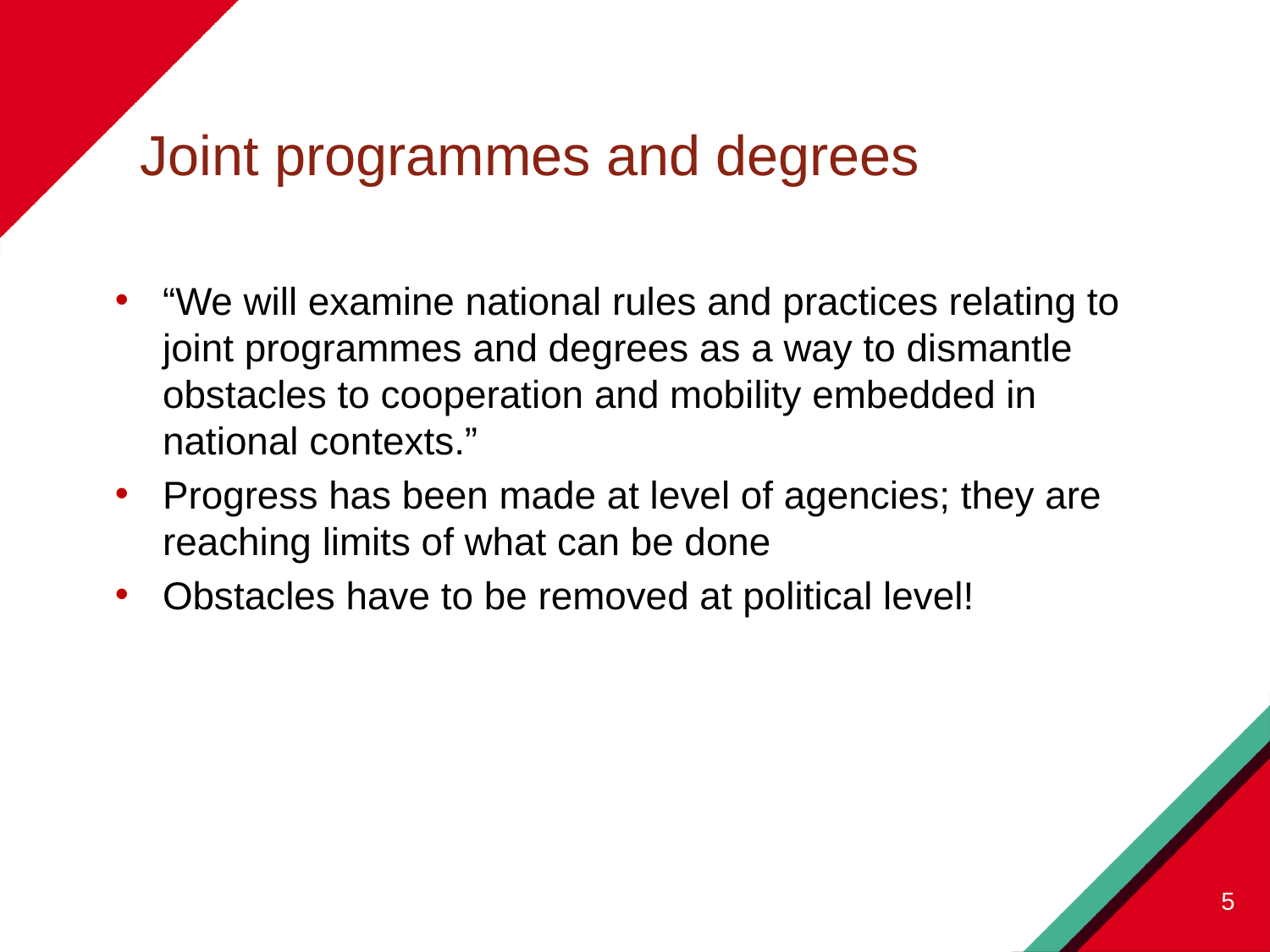

# Joint programmes and degrees
“We will examine national rules and practices relating to joint programmes and degrees as a way to dismantle obstacles to cooperation and mobility embedded in national contexts.”
Progress has been made at level of agencies; they are reaching limits of what can be done
Obstacles have to be removed at political level!

5